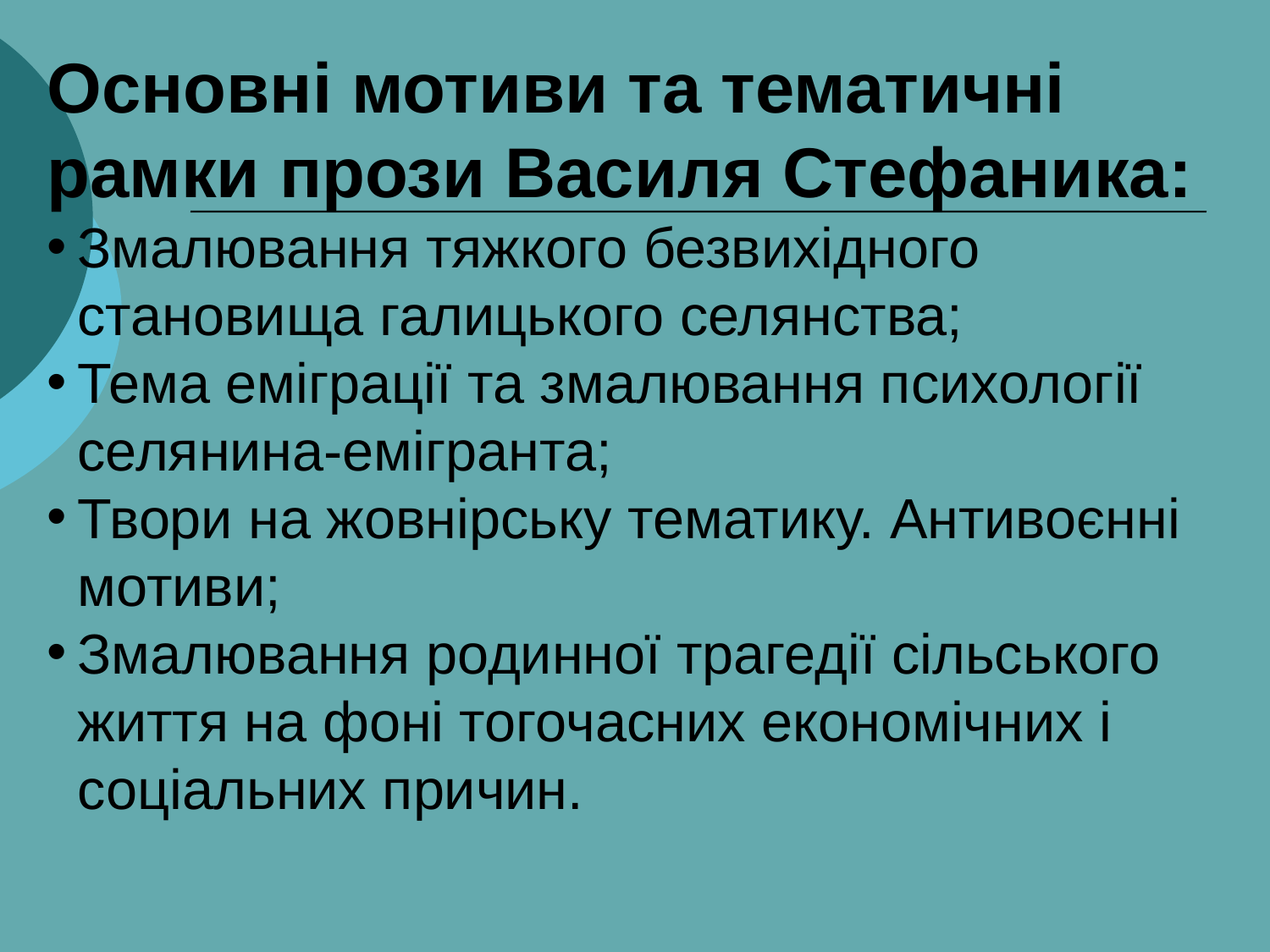

Основні мотиви та тематичні рамки прози Василя Стефаника:
Змалювання тяжкого безвихідного становища галицького селянства;
Тема еміграції та змалювання психології селянина-емігранта;
Твори на жовнірську тематику. Антивоєнні мотиви;
Змалювання родинної трагедії сільського життя на фоні тогочасних економічних і соціальних причин.